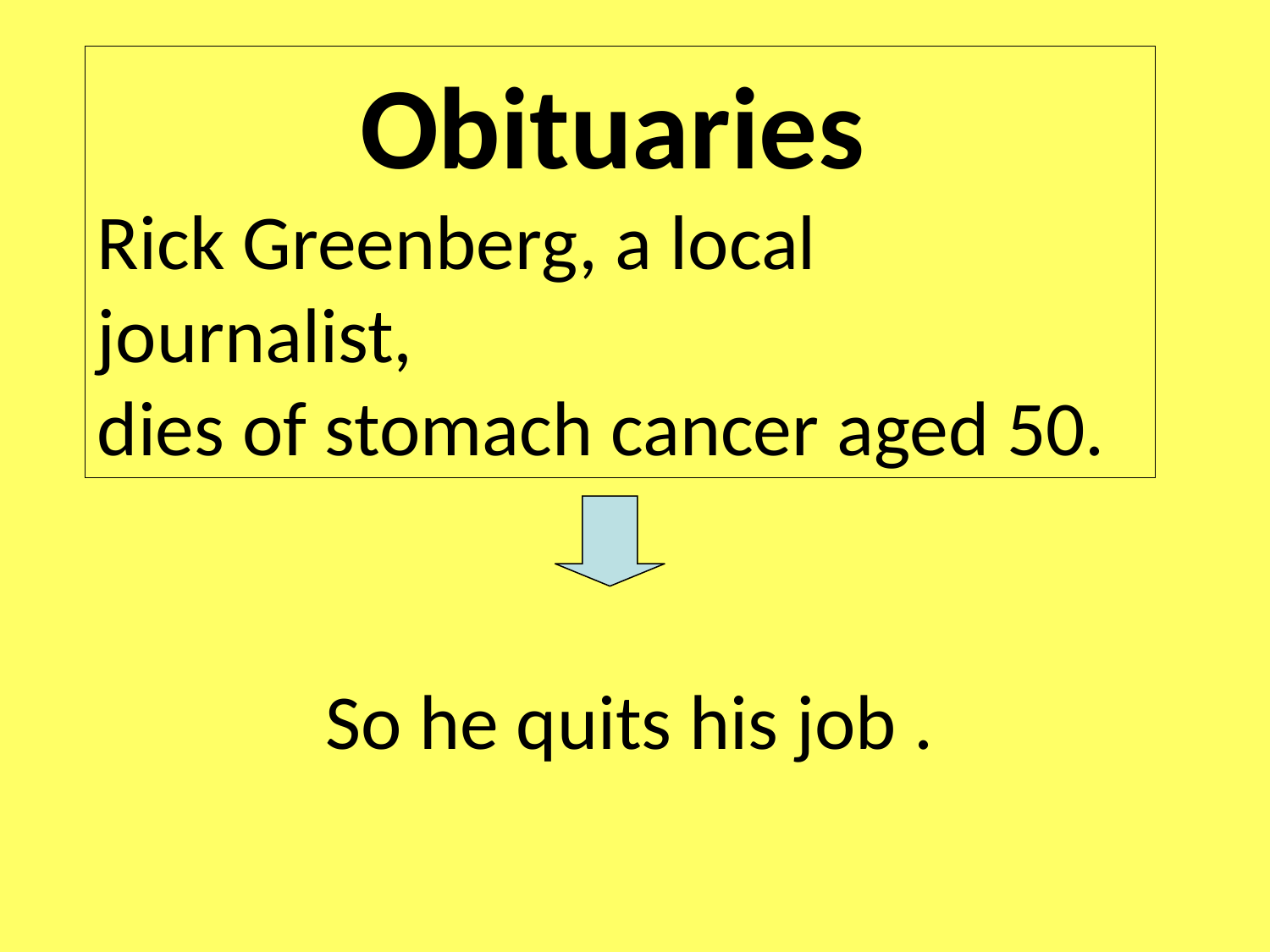

Obituaries
Rick Greenberg, a local journalist,
dies of stomach cancer aged 50.

So he quits his job .